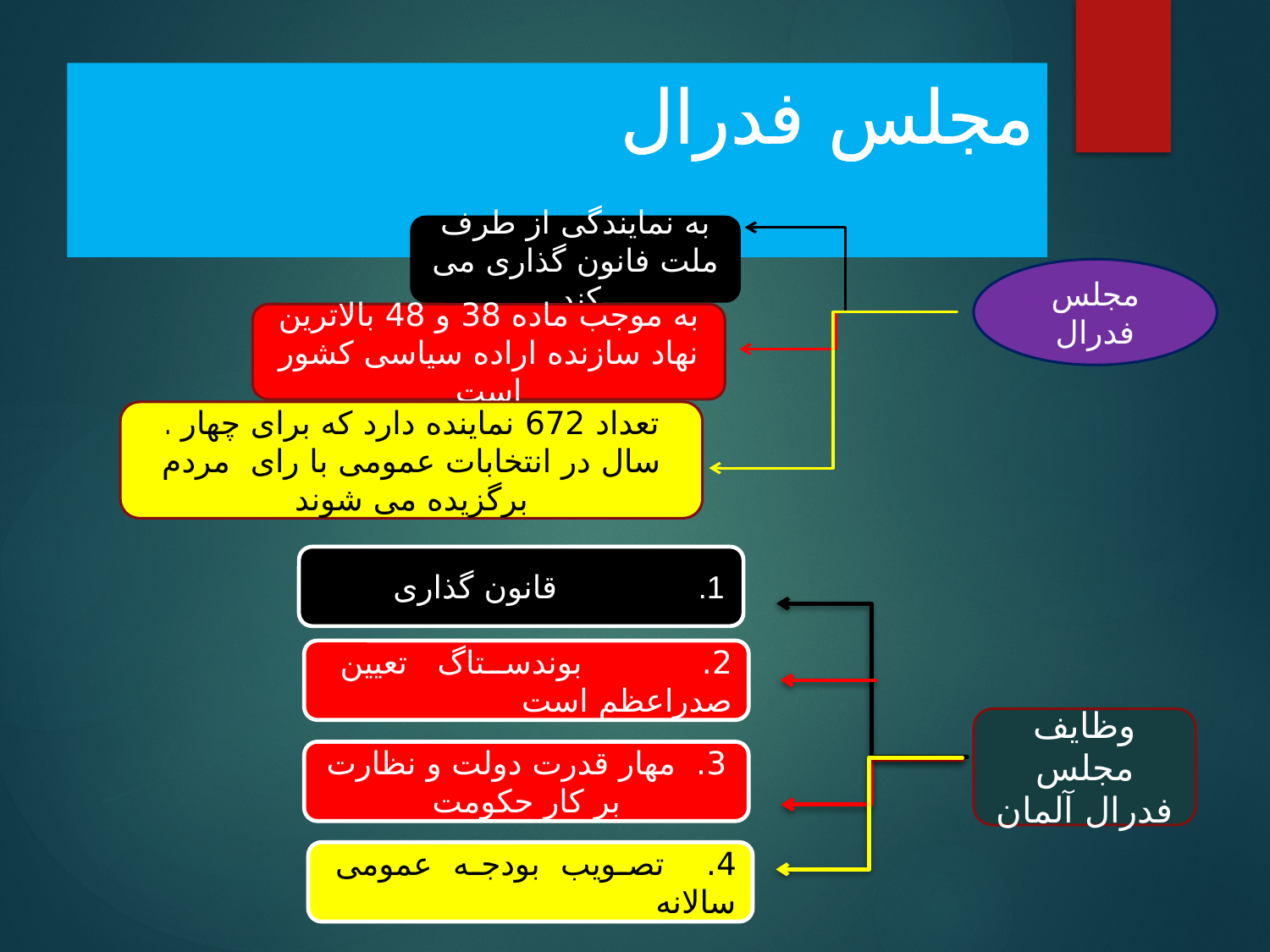

# مجلس فدرال
به نمایندگی از طرف ملت فانون گذاری می کند
مجلس فدرال
به موجب ماده 38 و 48 بالاترین نهاد سازنده اراده سیاسی کشور است
. تعداد 672 نماینده دارد که برای چهار سال در انتخابات عمومی با رای  مردم برگزیده می شوند
            قانون گذاری
2.    بوندستاگ تعیین صدراعظم است
وظایف مجلس فدرال آلمان
3.  مهار قدرت دولت و نظارت بر کار حکومت
4.  تصویب بودجه عمومی سالانه